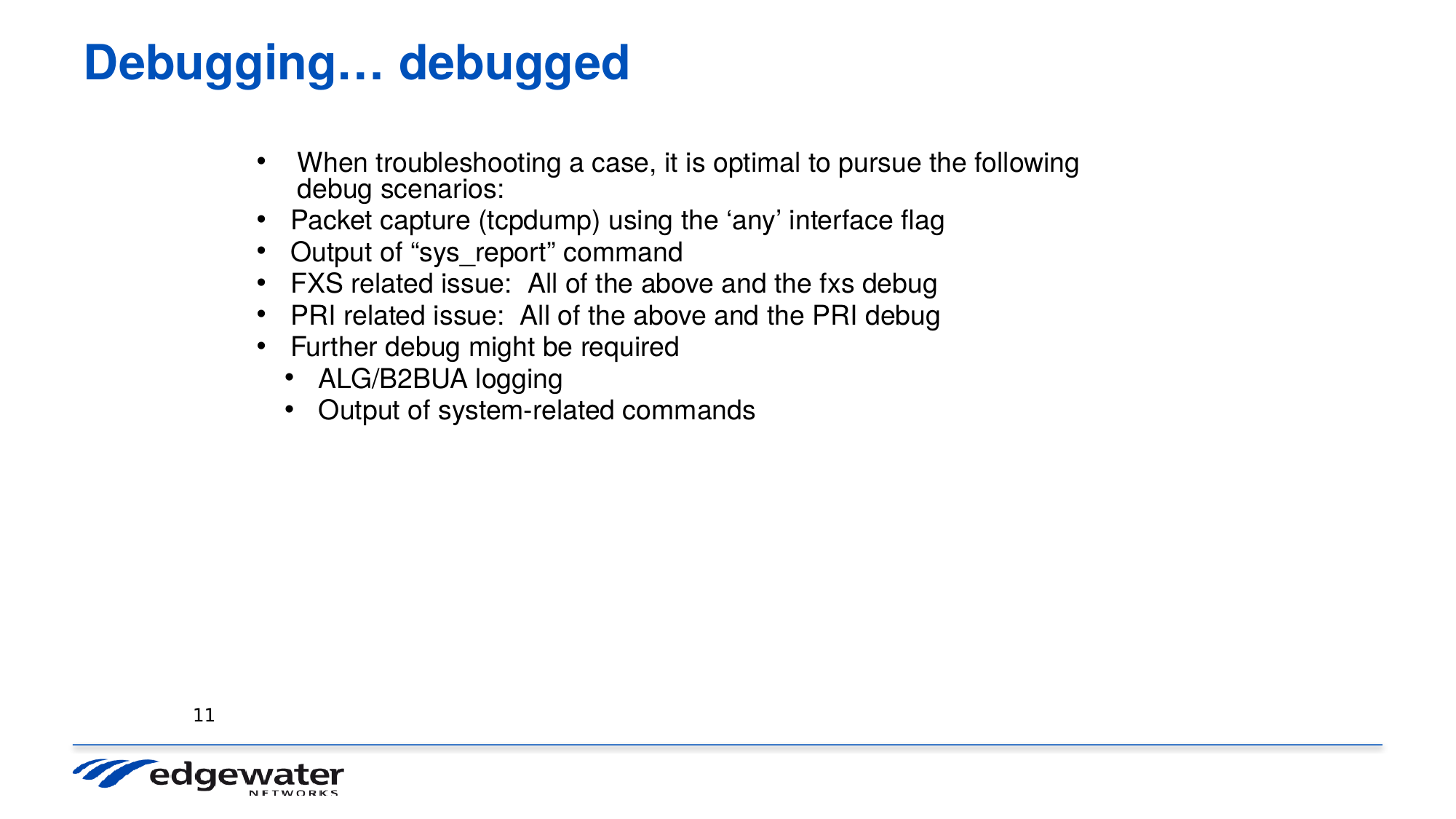

Debugging… debugged
When troubleshooting a case, it is optimal to pursue the following debug scenarios:
Packet capture (tcpdump) using the ‘any’ interface flag
Output of “sys_report” command
FXS related issue:  All of the above and the fxs debug
PRI related issue:  All of the above and the PRI debug
Further debug might be required
ALG/B2BUA logging
Output of system-related commands
11